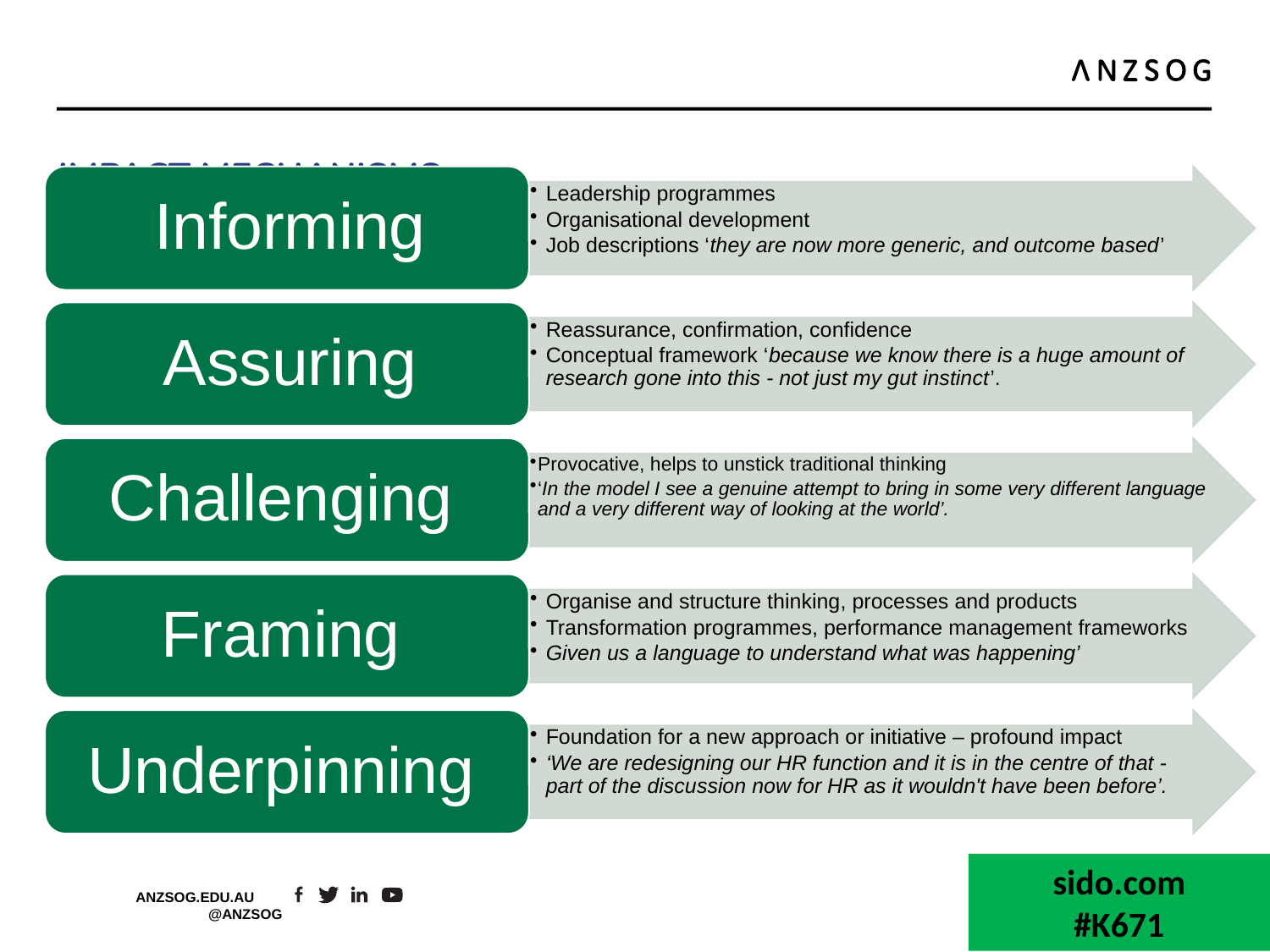

# Impact mechanisms
Leadership programmes
Organisational development
Job descriptions ‘they are now more generic, and outcome based’
Informing
Reassurance, confirmation, confidence
Conceptual framework ‘because we know there is a huge amount of research gone into this - not just my gut instinct’.
Assuring
Provocative, helps to unstick traditional thinking
‘In the model I see a genuine attempt to bring in some very different language and a very different way of looking at the world’.
Challenging
Organise and structure thinking, processes and products
Transformation programmes, performance management frameworks
Given us a language to understand what was happening’
Framing
Foundation for a new approach or initiative – profound impact
‘We are redesigning our HR function and it is in the centre of that - part of the discussion now for HR as it wouldn't have been before’.
Underpinning
sido.com
#K671